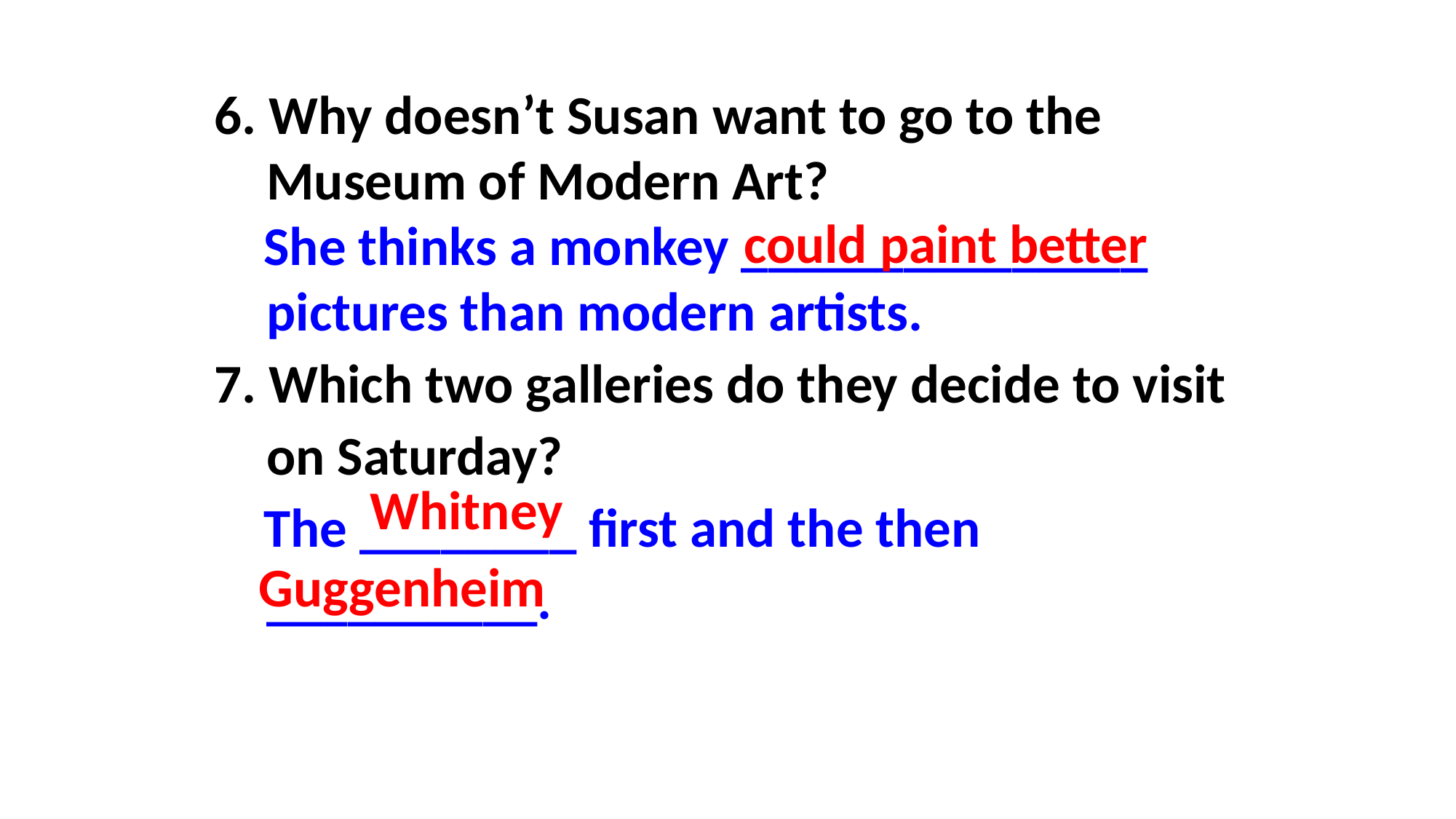

6. Why doesn’t Susan want to go to the Museum of Modern Art?
    She thinks a monkey _______________ pictures than modern artists.
7. Which two galleries do they decide to visit on Saturday?
    The ________ first and the then __________.
could paint better
Whitney
Guggenheim